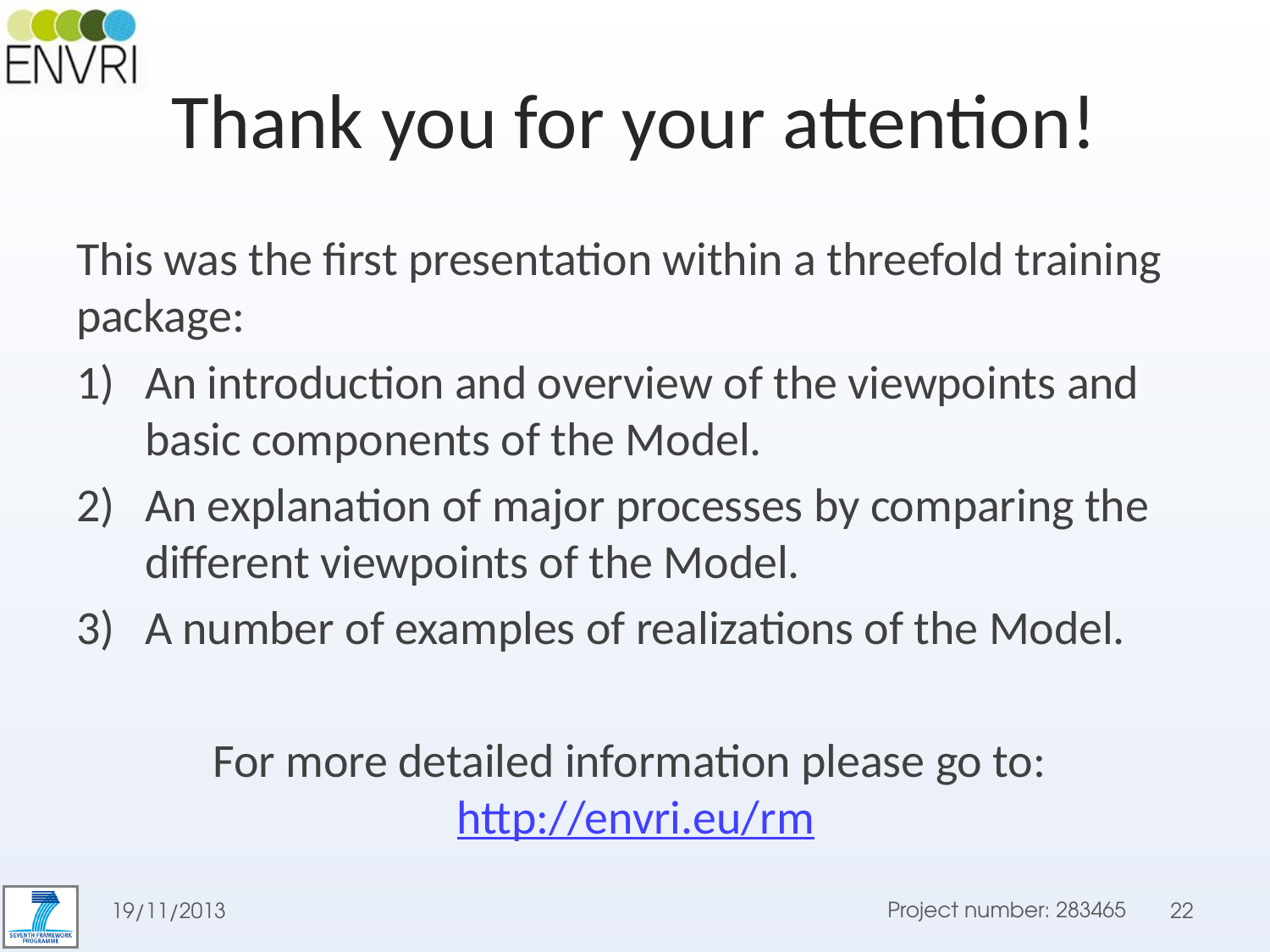

# Thank you for your attention!
This was the first presentation within a threefold training package:
An introduction and overview of the viewpoints and basic components of the Model.
An explanation of major processes by comparing the different viewpoints of the Model.
A number of examples of realizations of the Model.

For more detailed information please go to: http://envri.eu/rm

19/11/2013
22